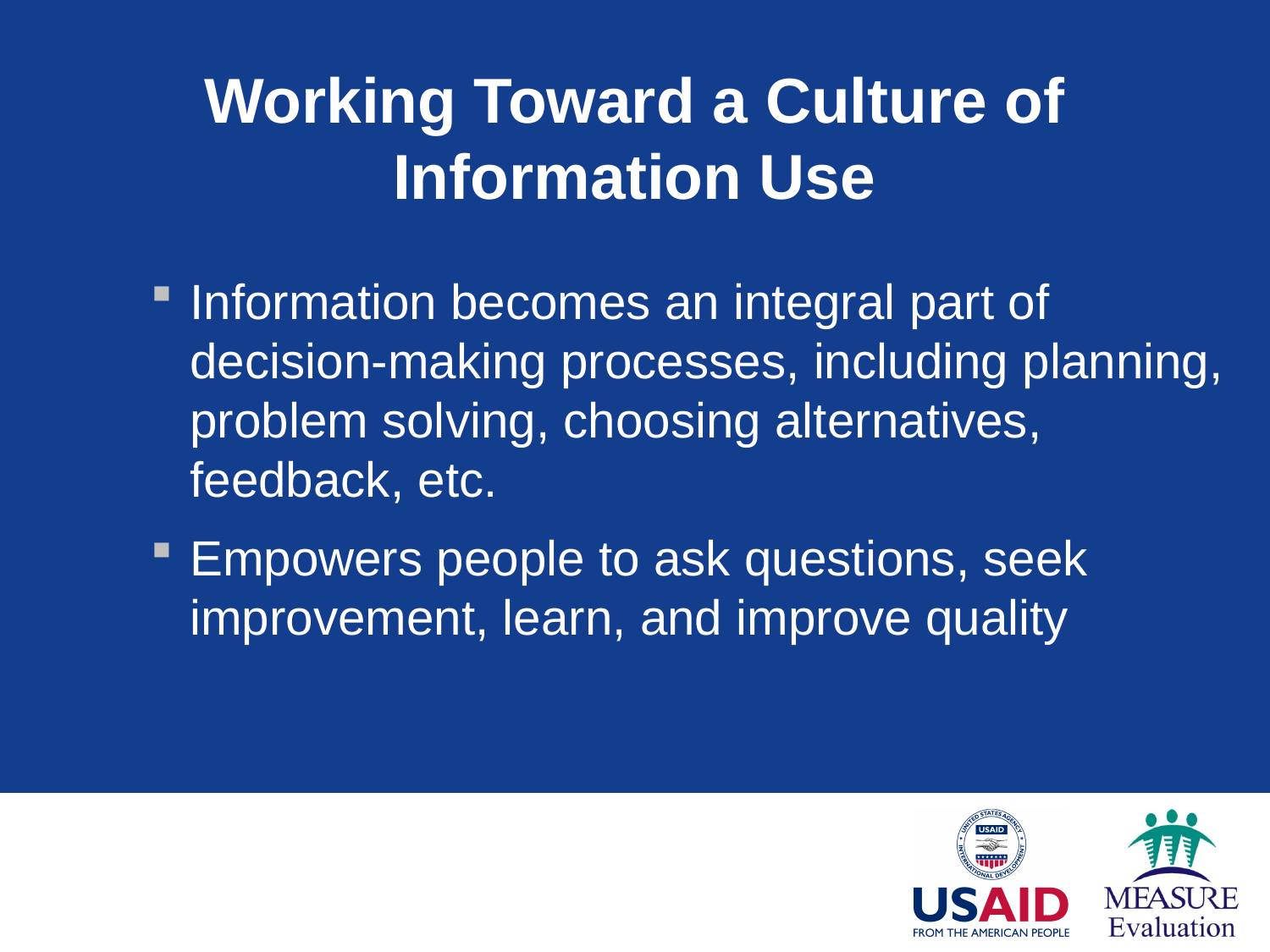

# Working Toward a Culture of Information Use
Information becomes an integral part of decision-making processes, including planning, problem solving, choosing alternatives, feedback, etc.
Empowers people to ask questions, seek improvement, learn, and improve quality